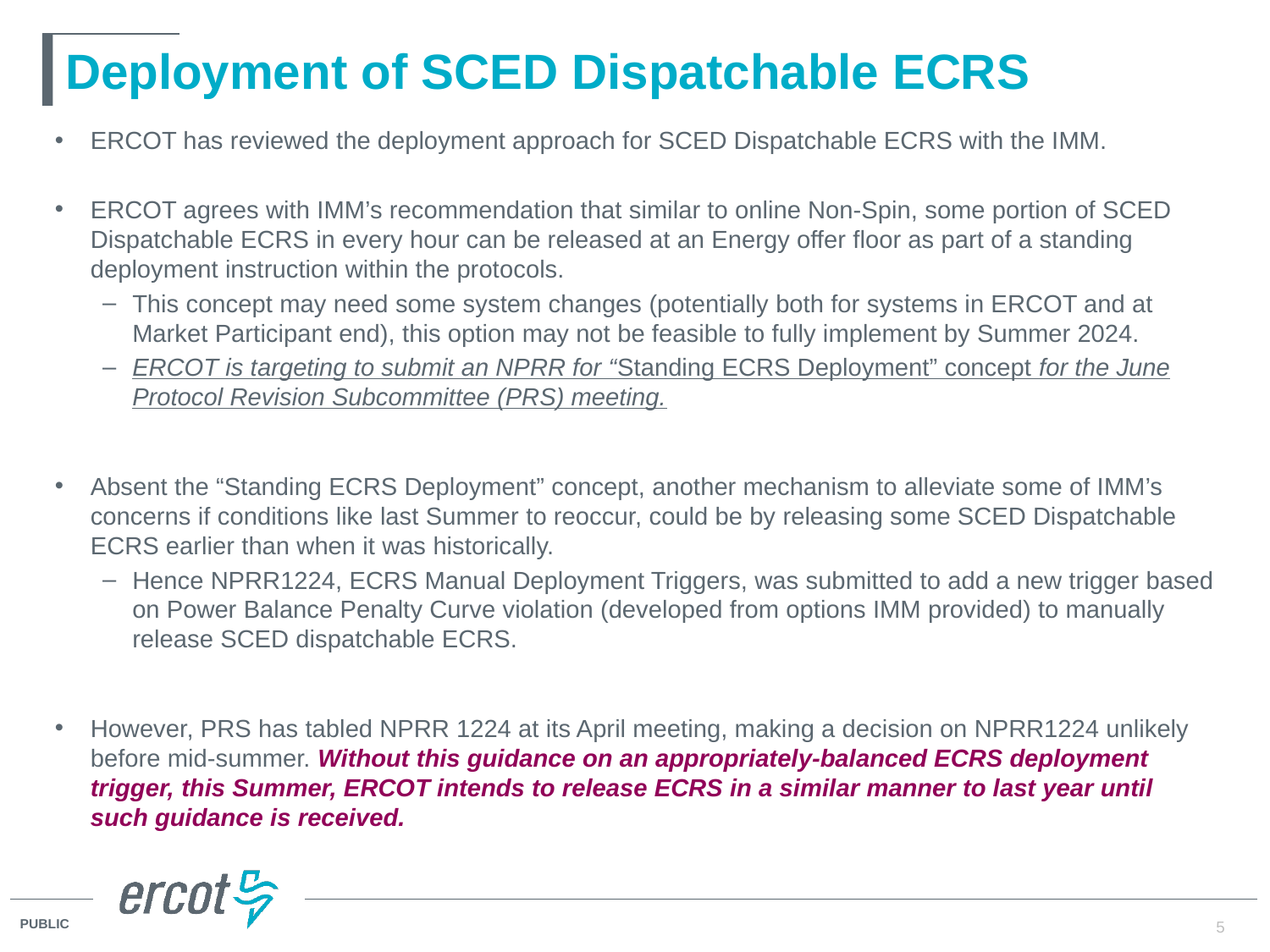

# Deployment of SCED Dispatchable ECRS
ERCOT has reviewed the deployment approach for SCED Dispatchable ECRS with the IMM.

ERCOT agrees with IMM’s recommendation that similar to online Non-Spin, some portion of SCED Dispatchable ECRS in every hour can be released at an Energy offer floor as part of a standing deployment instruction within the protocols.
This concept may need some system changes (potentially both for systems in ERCOT and at Market Participant end), this option may not be feasible to fully implement by Summer 2024.
ERCOT is targeting to submit an NPRR for “Standing ECRS Deployment” concept for the June Protocol Revision Subcommittee (PRS) meeting.

Absent the “Standing ECRS Deployment” concept, another mechanism to alleviate some of IMM’s concerns if conditions like last Summer to reoccur, could be by releasing some SCED Dispatchable ECRS earlier than when it was historically.
Hence NPRR1224, ECRS Manual Deployment Triggers, was submitted to add a new trigger based on Power Balance Penalty Curve violation (developed from options IMM provided) to manually release SCED dispatchable ECRS.

However, PRS has tabled NPRR 1224 at its April meeting, making a decision on NPRR1224 unlikely before mid-summer. Without this guidance on an appropriately-balanced ECRS deployment trigger, this Summer, ERCOT intends to release ECRS in a similar manner to last year until such guidance is received.

5